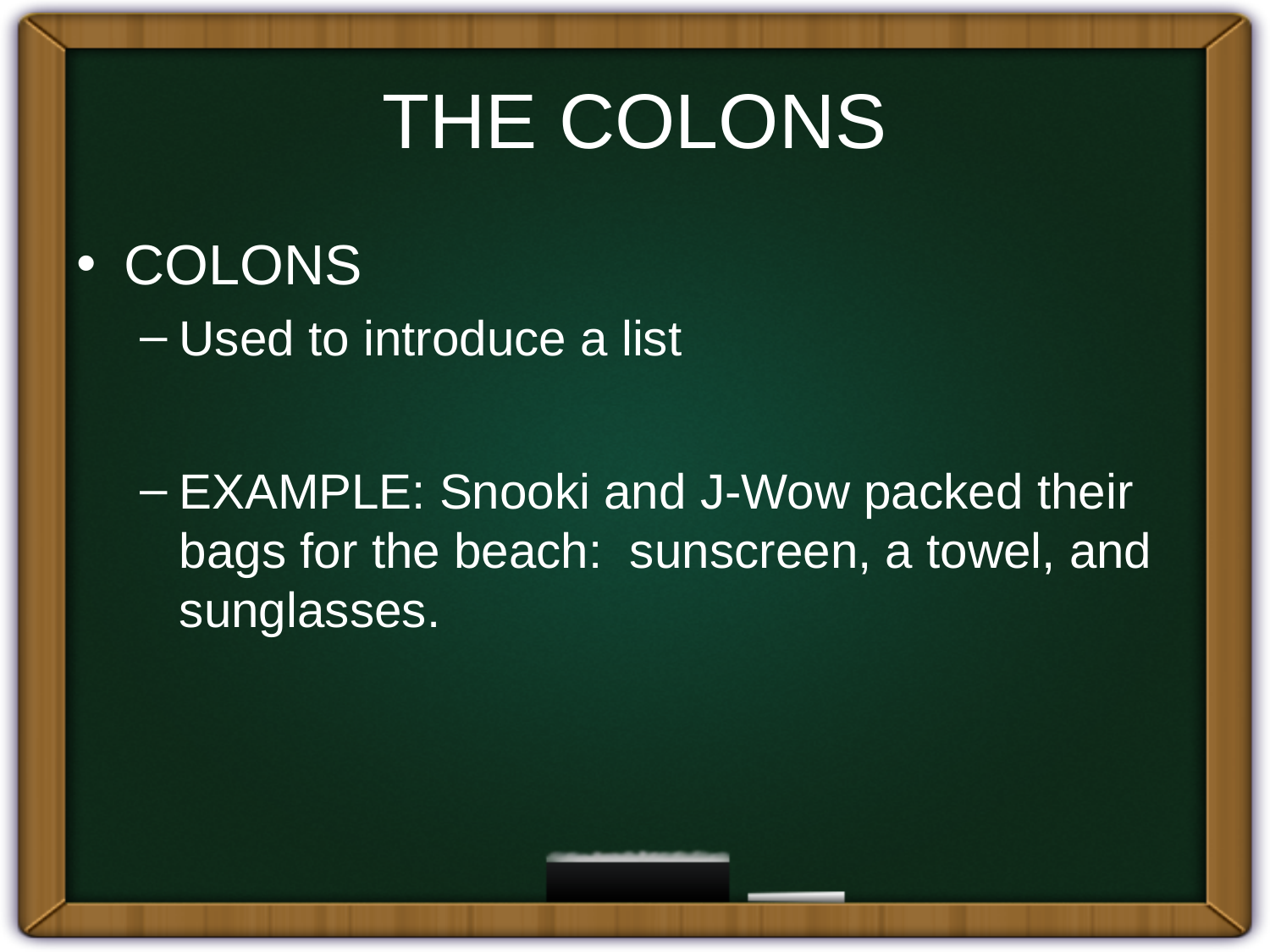

# THE COLONS
COLONS
Used to introduce a list

EXAMPLE: Snooki and J-Wow packed their bags for the beach:  sunscreen, a towel, and sunglasses.